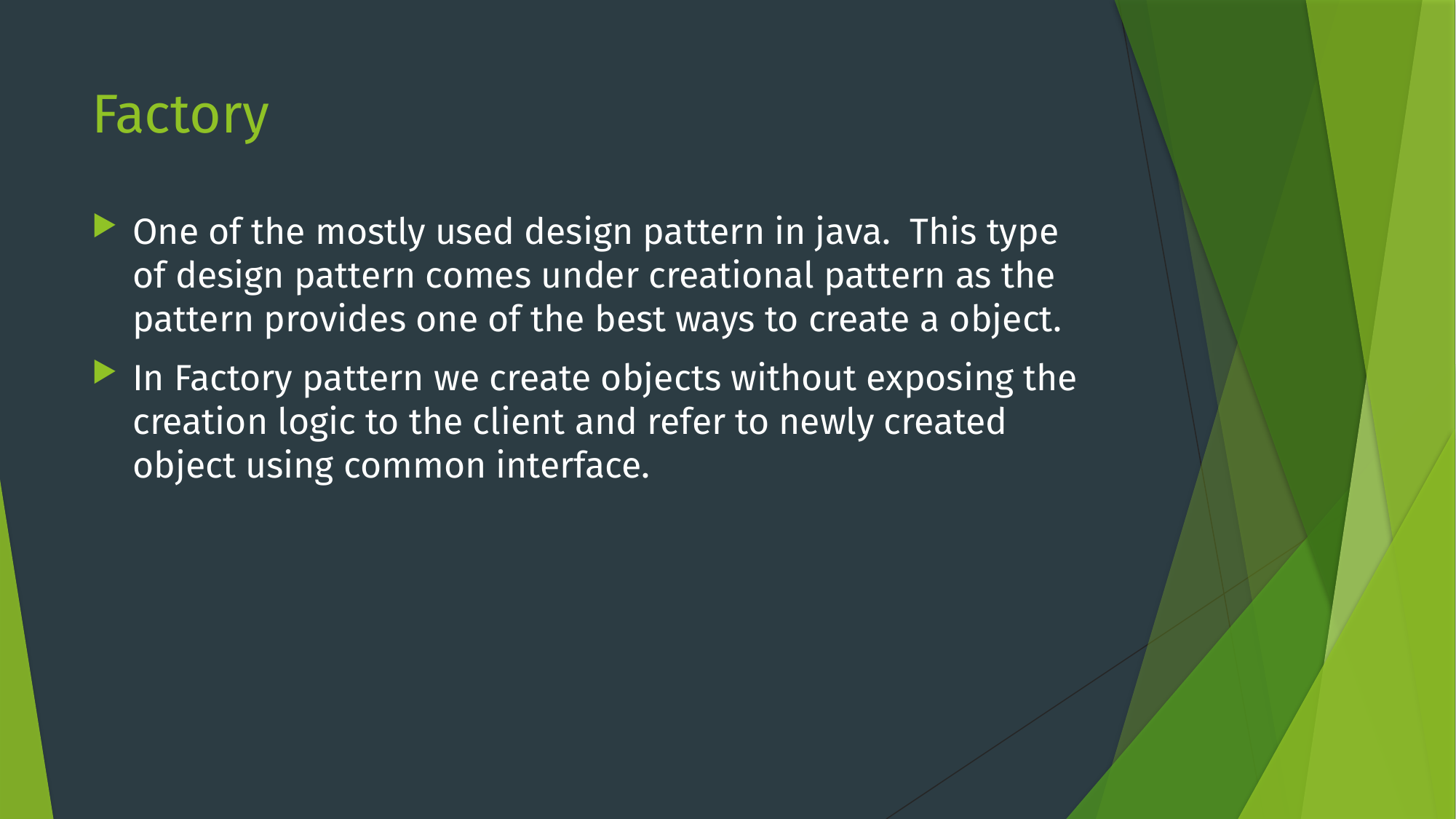

# Factory
One of the mostly used design pattern in java.  This type of design pattern comes under creational pattern as the pattern provides one of the best ways to create a object.
In Factory pattern we create objects without exposing the creation logic to the client and refer to newly created object using common interface.